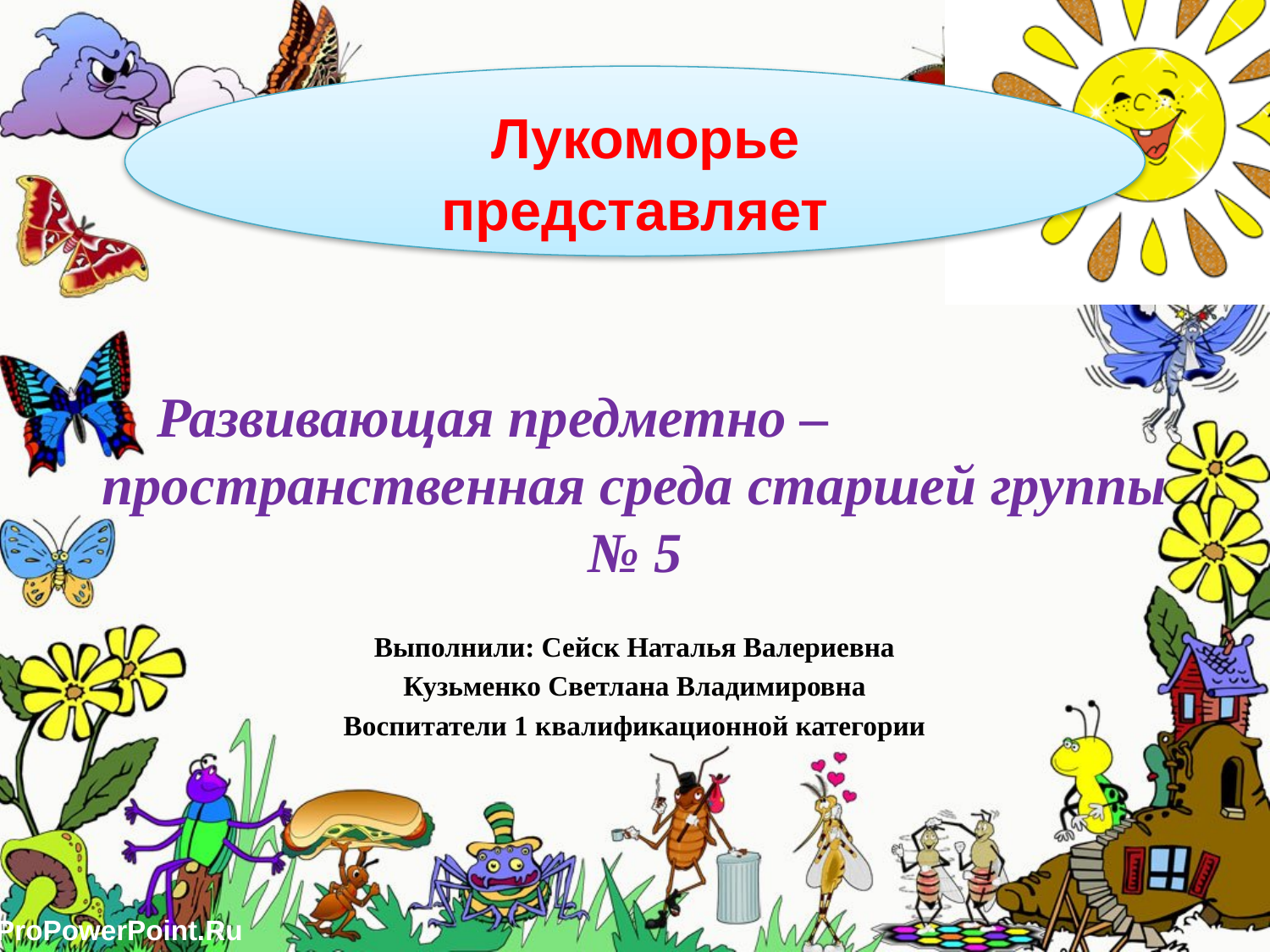

#
 Лукоморье представляет

Развивающая предметно –                     пространственная среда старшей группы № 5

Выполнили: Сейск Наталья Валериевна
Кузьменко Светлана Владимировна
Воспитатели 1 квалификационной категории